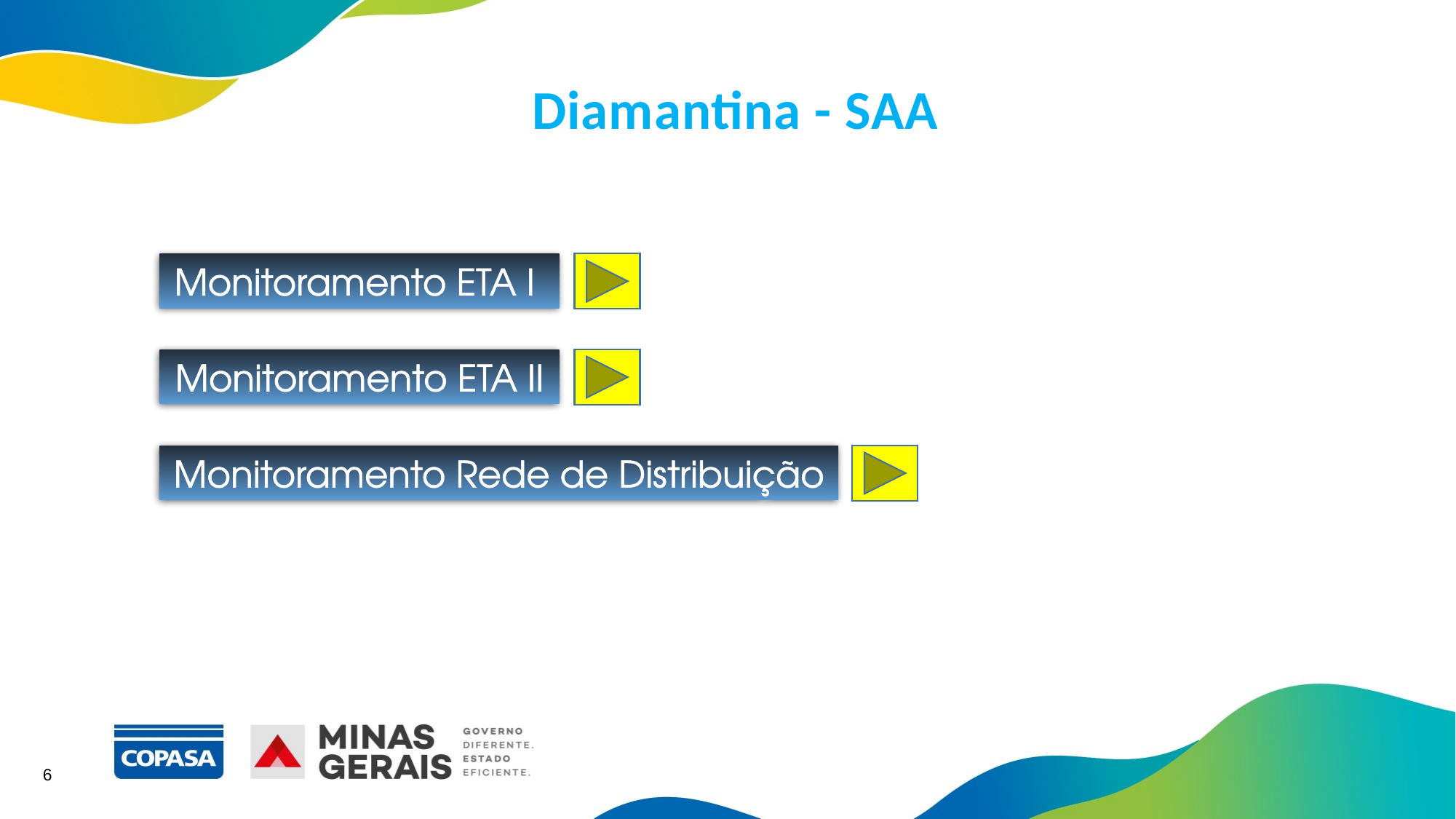

Diamantina - SAA
Monitoramento ETA I

Monitoramento ETA II

Monitoramento Rede de Distribuição
6